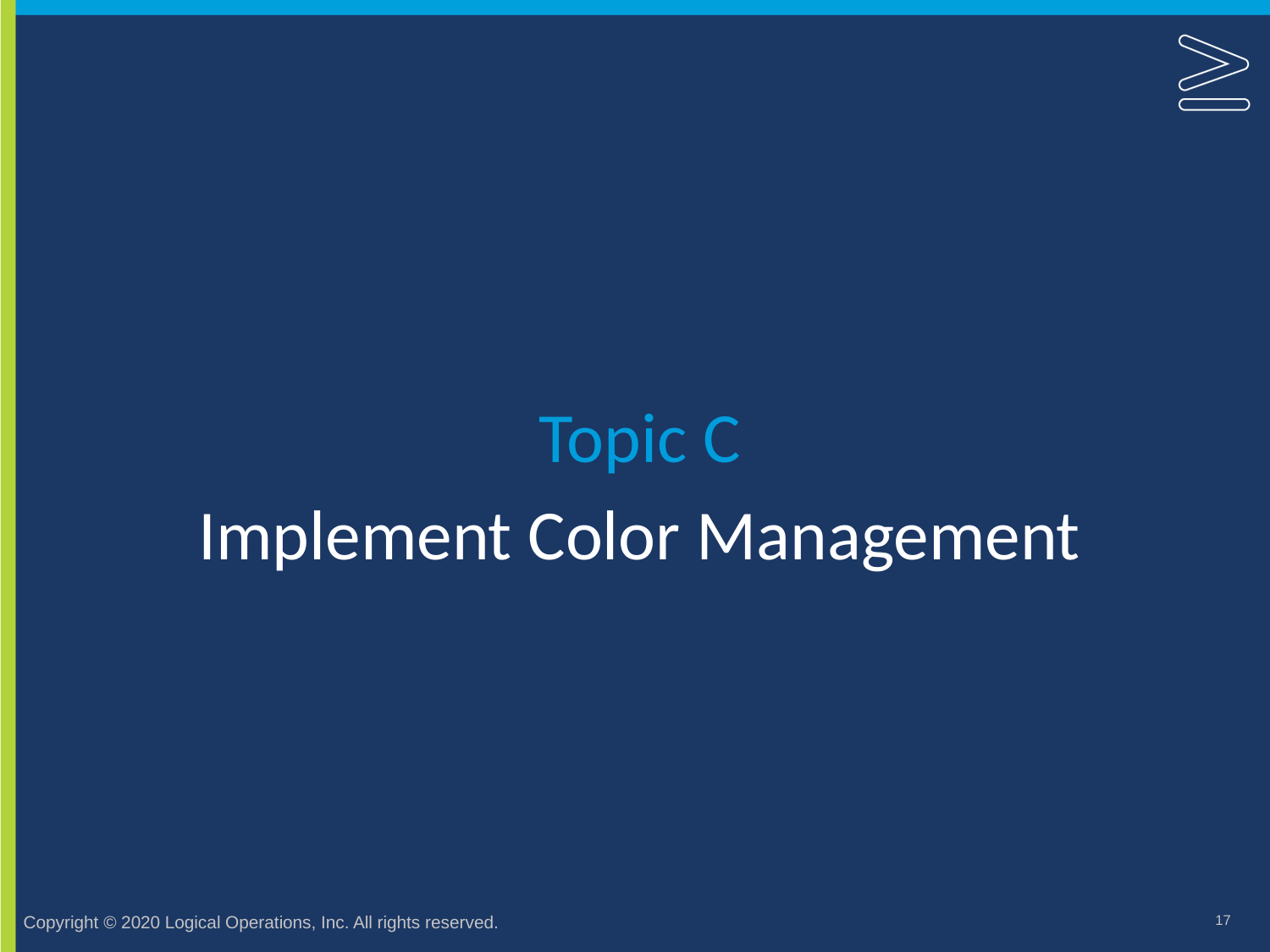

Topic C
# Implement Color Management
17